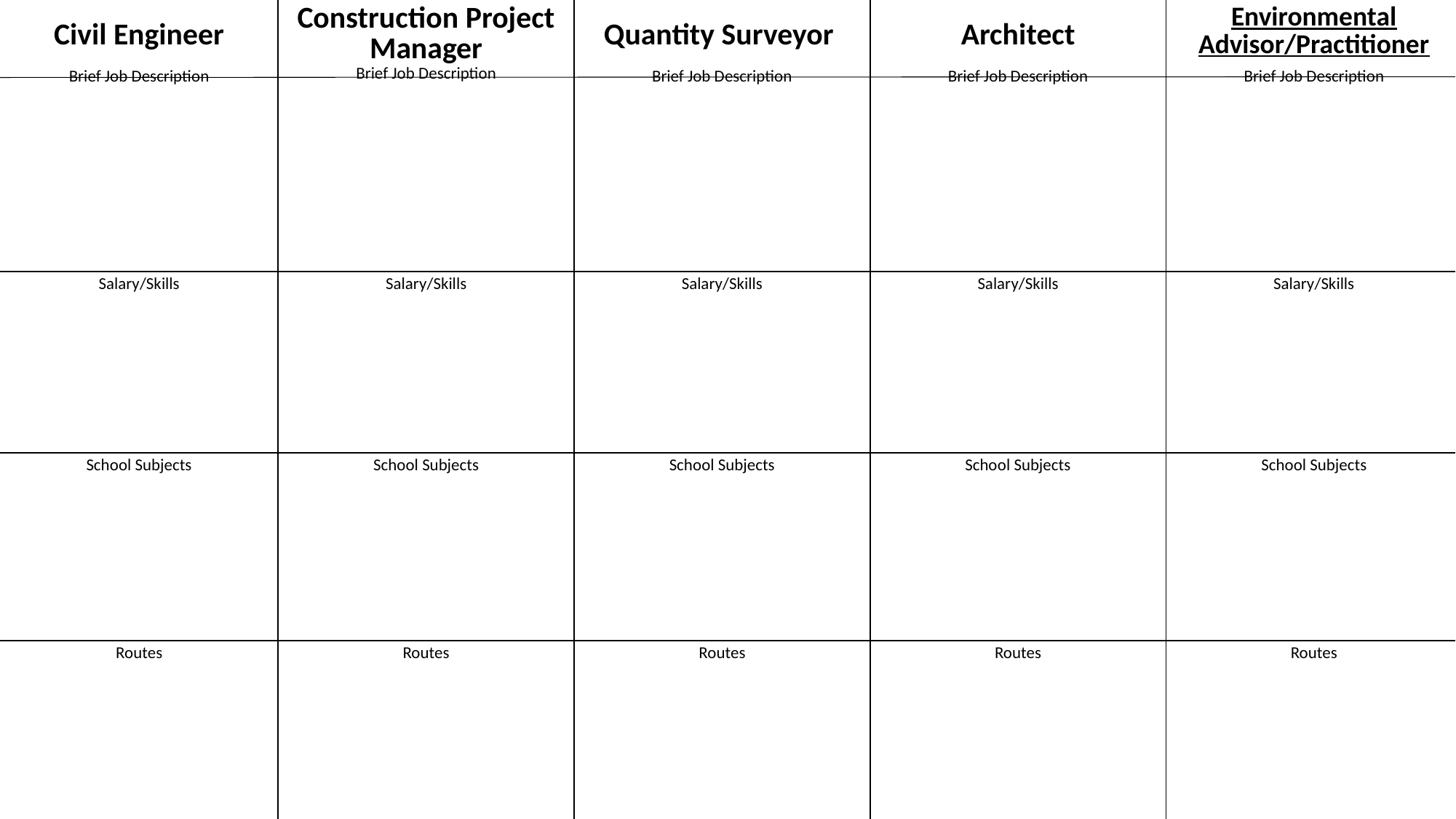

| Civil Engineer Brief Job Description | Construction Project Manager Brief Job Description | Quantity Surveyor Brief Job Description | Architect Brief Job Description | Environmental Advisor/Practitioner Brief Job Description |
| --- | --- | --- | --- | --- |
| Salary/Skills | Salary/Skills | Salary/Skills | Salary/Skills | Salary/Skills |
| School Subjects | School Subjects | School Subjects | School Subjects | School Subjects |
| Routes | Routes | Routes | Routes | Routes |